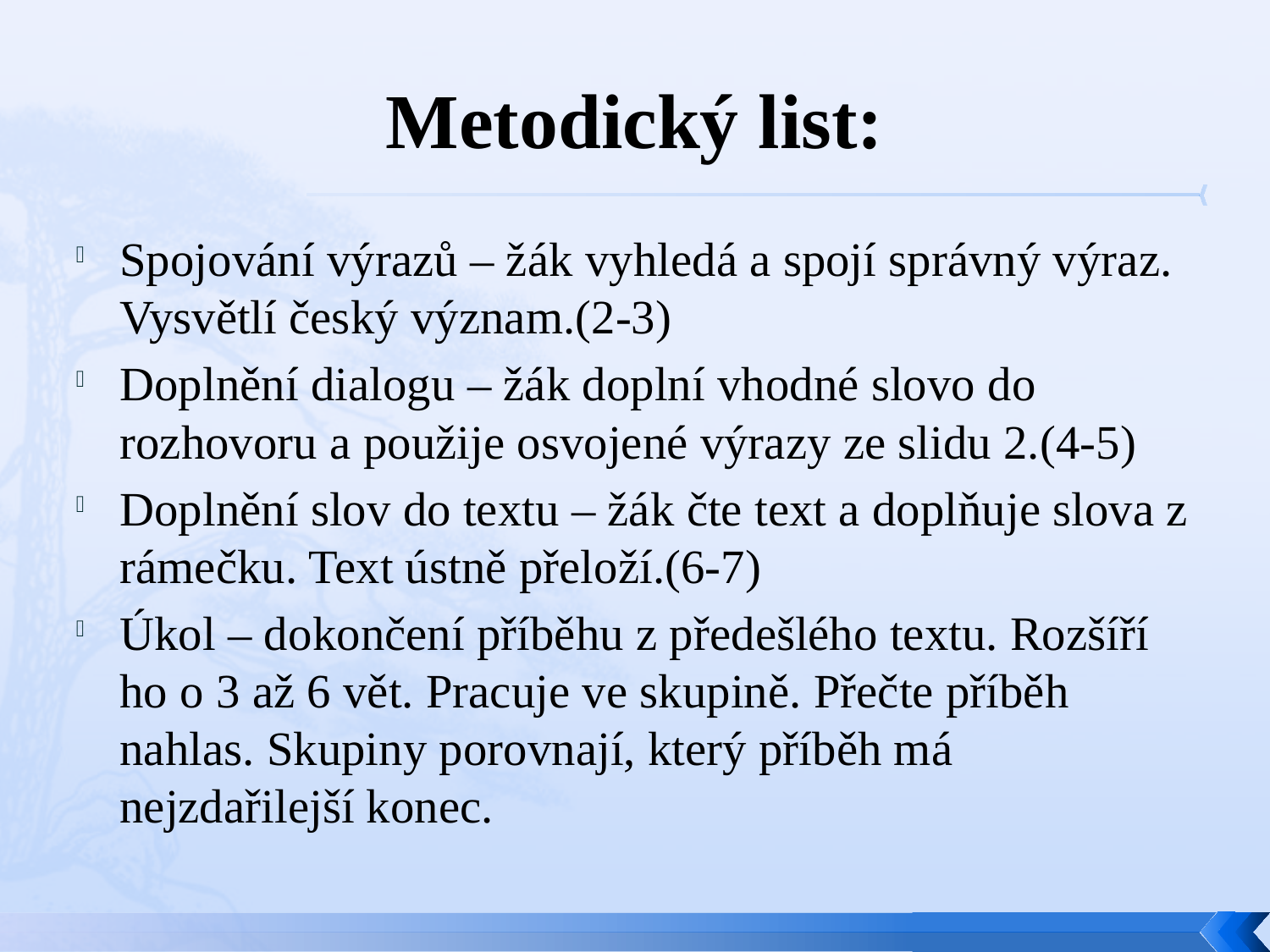

# Metodický list:
Spojování výrazů – žák vyhledá a spojí správný výraz. Vysvětlí český význam.(2-3)
Doplnění dialogu – žák doplní vhodné slovo do rozhovoru a použije osvojené výrazy ze slidu 2.(4-5)
Doplnění slov do textu – žák čte text a doplňuje slova z rámečku. Text ústně přeloží.(6-7)
Úkol – dokončení příběhu z předešlého textu. Rozšíří ho o 3 až 6 vět. Pracuje ve skupině. Přečte příběh nahlas. Skupiny porovnají, který příběh má nejzdařilejší konec.